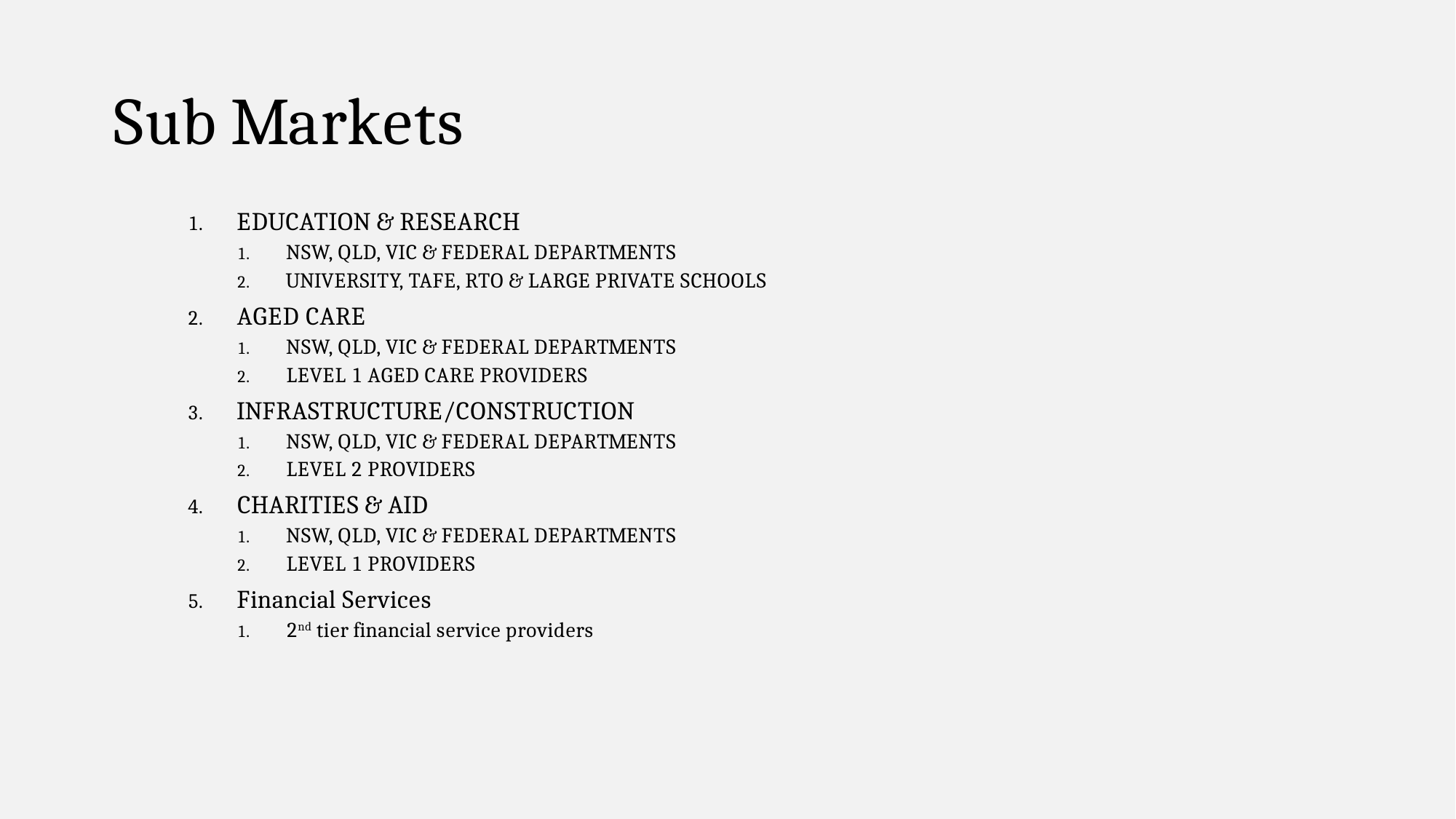

# Sub Markets
EDUCATION & RESEARCH
NSW, QLD, VIC & FEDERAL DEPARTMENTS
UNIVERSITY, TAFE, RTO & LARGE PRIVATE SCHOOLS
AGED CARE
NSW, QLD, VIC & FEDERAL DEPARTMENTS
LEVEL 1 AGED CARE PROVIDERS
INFRASTRUCTURE/CONSTRUCTION
NSW, QLD, VIC & FEDERAL DEPARTMENTS
LEVEL 2 PROVIDERS
CHARITIES & AID
NSW, QLD, VIC & FEDERAL DEPARTMENTS
LEVEL 1 PROVIDERS
Financial Services
2nd tier financial service providers